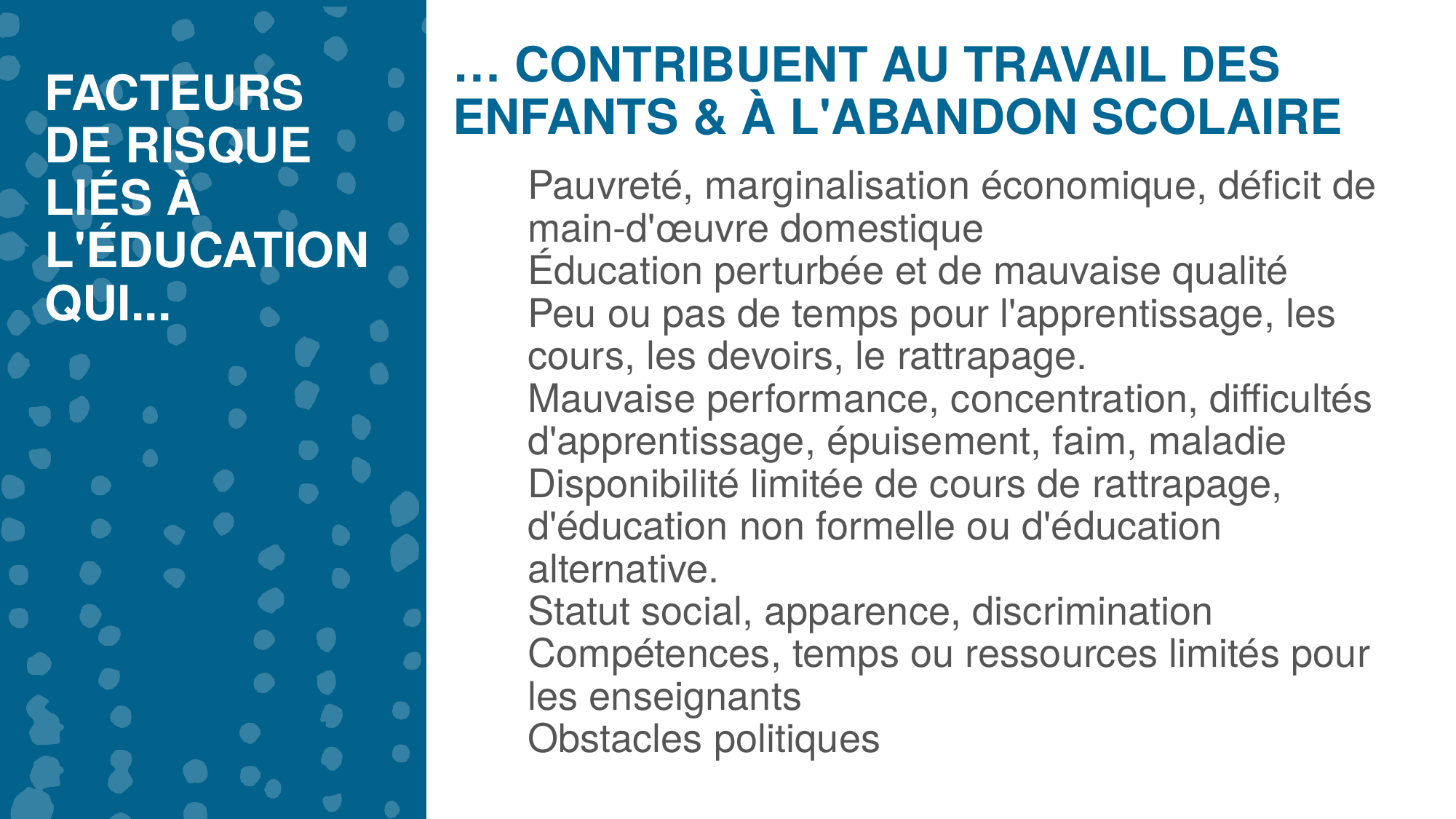

… CONTRIBUENT AU TRAVAIL DES ENFANTS & À L'ABANDON SCOLAIRE
FACTEURS DE RISQUE LIÉS À L'ÉDUCATION
QUI...
Pauvreté, marginalisation économique, déficit de main-d'œuvre domestique
Éducation perturbée et de mauvaise qualité
Peu ou pas de temps pour l'apprentissage, les cours, les devoirs, le rattrapage.
Mauvaise performance, concentration, difficultés d'apprentissage, épuisement, faim, maladie
Disponibilité limitée de cours de rattrapage, d'éducation non formelle ou d'éducation alternative.
Statut social, apparence, discrimination
Compétences, temps ou ressources limités pour les enseignants
Obstacles politiques